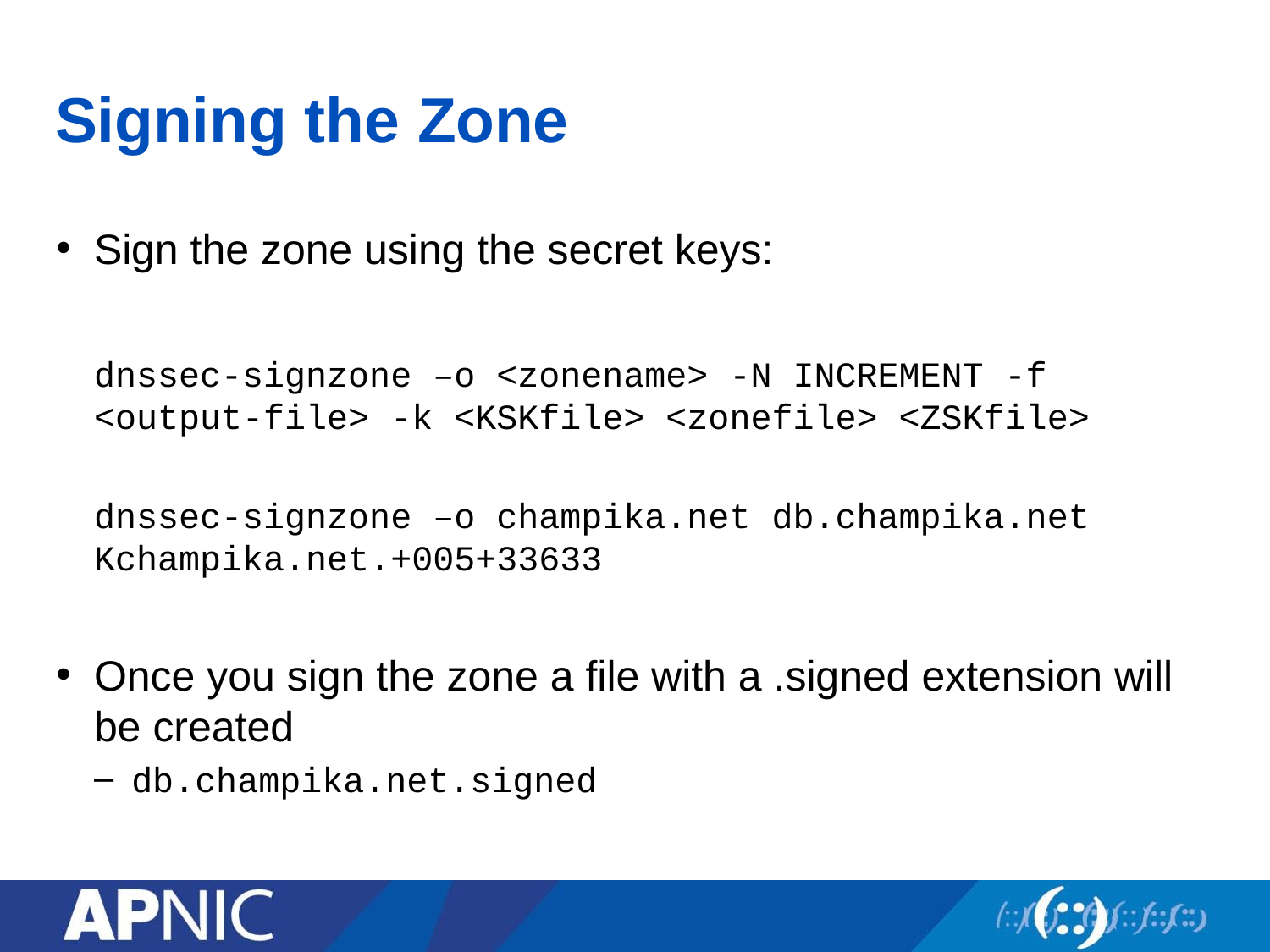

# Signing the Zone
Sign the zone using the secret keys:

dnssec-signzone –o <zonename> -N INCREMENT -f <output-file> -k <KSKfile> <zonefile> <ZSKfile>

dnssec-signzone –o champika.net db.champika.net Kchampika.net.+005+33633

Once you sign the zone a file with a .signed extension will be created
db.champika.net.signed